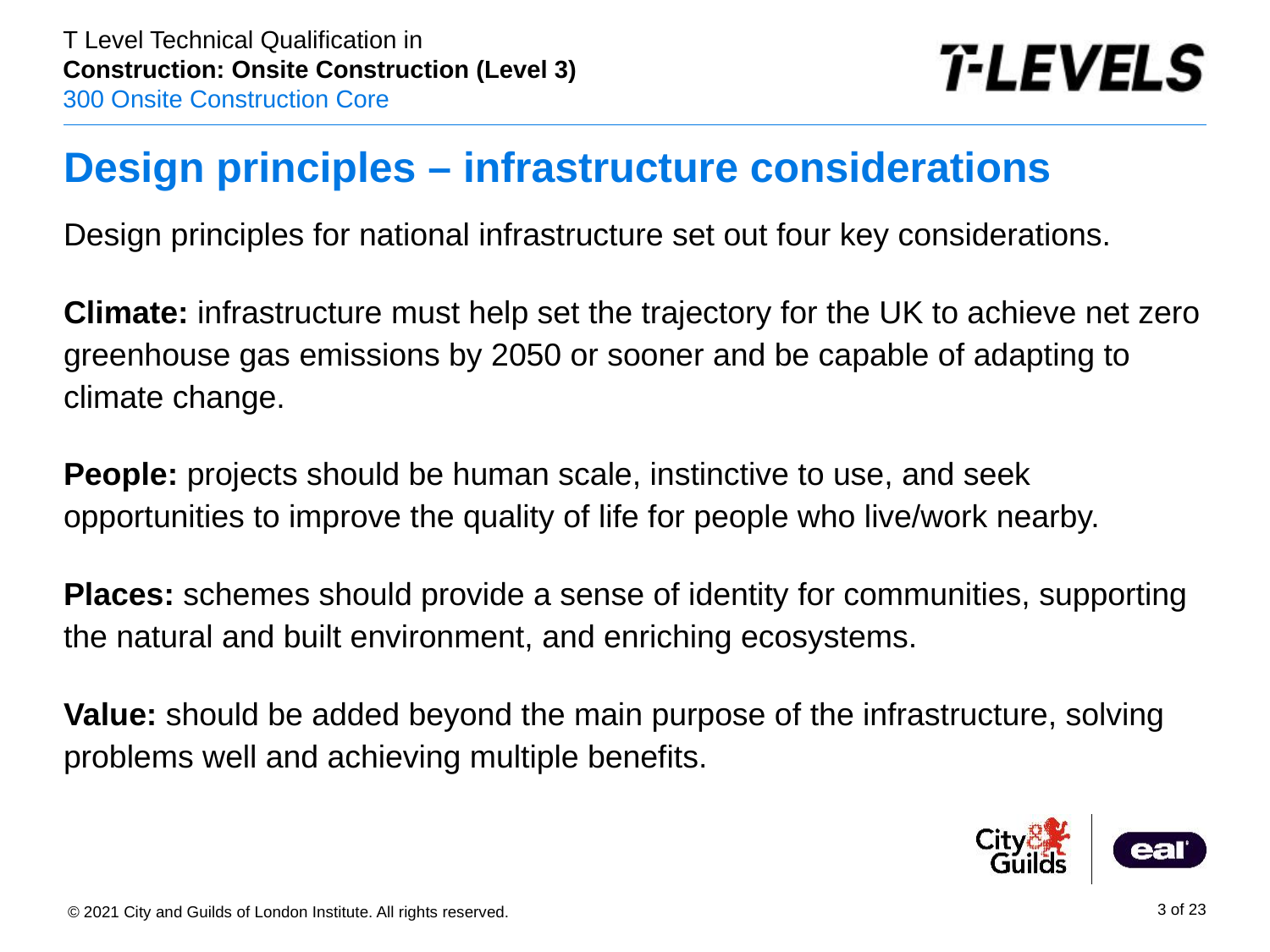

# Design principles – infrastructure considerations
Design principles for national infrastructure set out four key considerations.
Climate: infrastructure must help set the trajectory for the UK to achieve net zero greenhouse gas emissions by 2050 or sooner and be capable of adapting to climate change.
People: projects should be human scale, instinctive to use, and seek opportunities to improve the quality of life for people who live/work nearby.
Places: schemes should provide a sense of identity for communities, supporting the natural and built environment, and enriching ecosystems.
Value: should be added beyond the main purpose of the infrastructure, solving problems well and achieving multiple benefits.